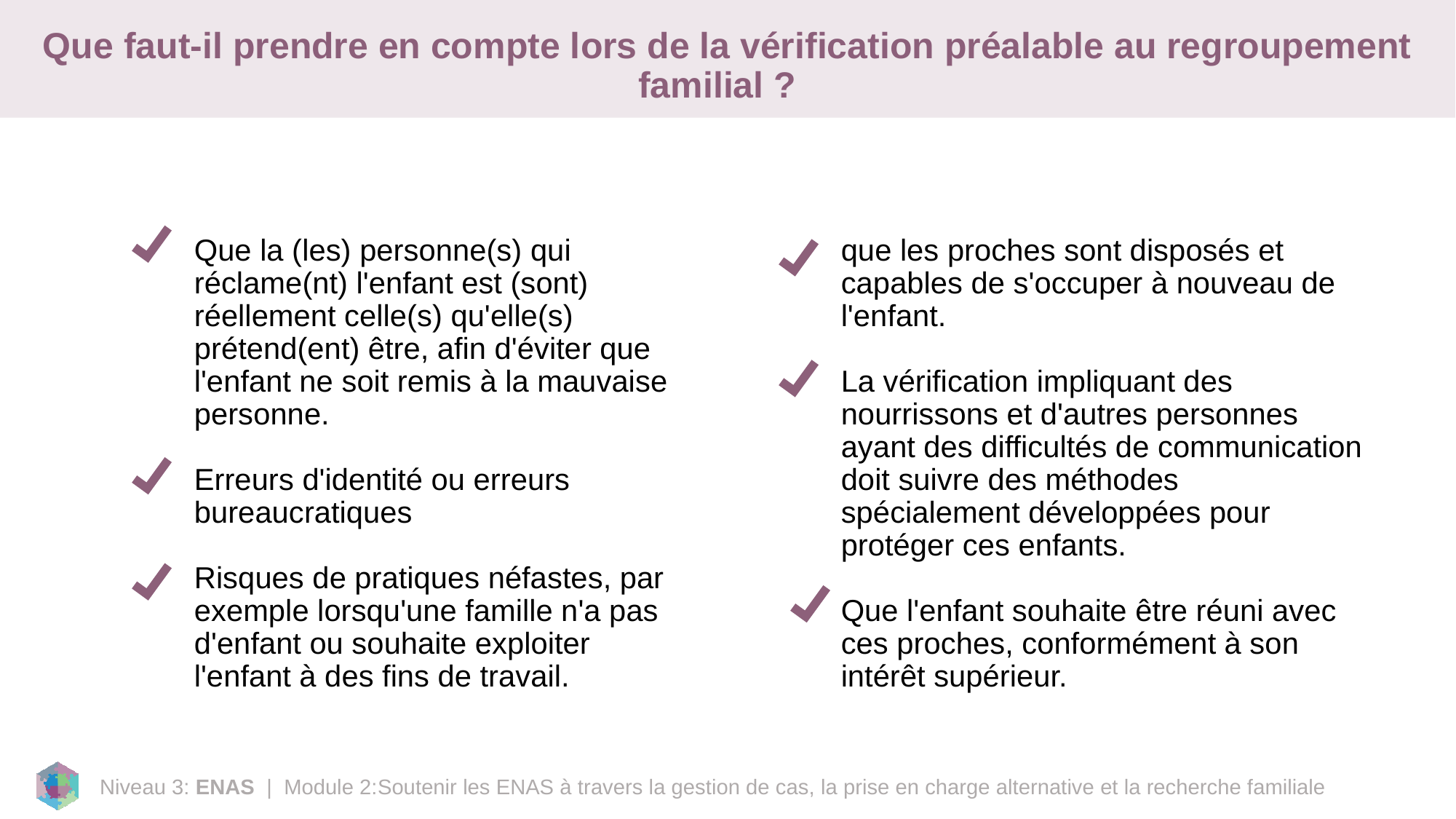

# Que faut-il prendre en compte lors de la vérification préalable au regroupement familial ?
Que la (les) personne(s) qui réclame(nt) l'enfant est (sont) réellement celle(s) qu'elle(s) prétend(ent) être, afin d'éviter que l'enfant ne soit remis à la mauvaise personne.

Erreurs d'identité ou erreurs bureaucratiques

Risques de pratiques néfastes, par exemple lorsqu'une famille n'a pas d'enfant ou souhaite exploiter l'enfant à des fins de travail.
que les proches sont disposés et capables de s'occuper à nouveau de l'enfant.

La vérification impliquant des nourrissons et d'autres personnes ayant des difficultés de communication doit suivre des méthodes spécialement développées pour protéger ces enfants.

Que l'enfant souhaite être réuni avec ces proches, conformément à son intérêt supérieur.